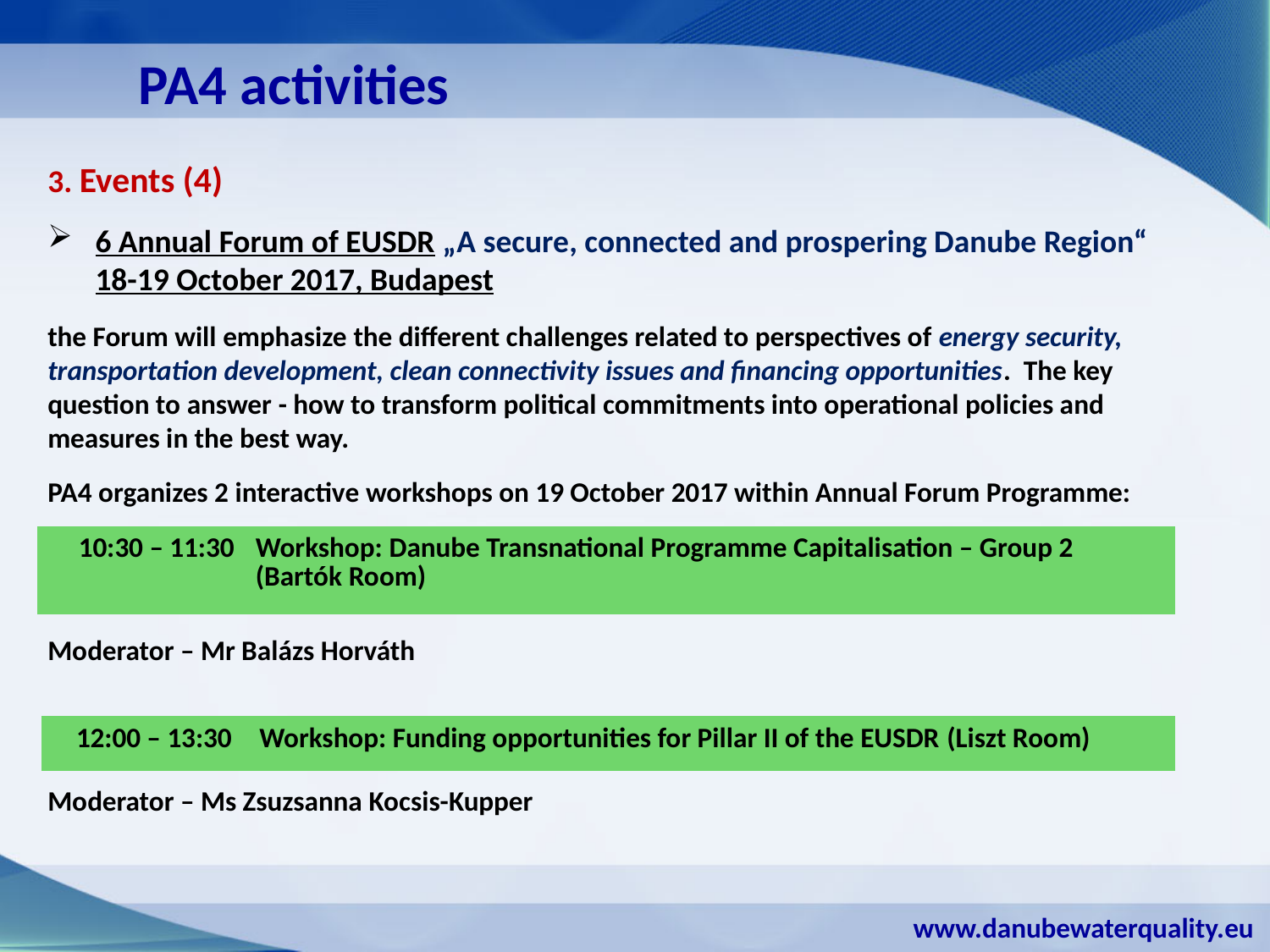

PA4 activities

3. Events (4)
6 Annual Forum of EUSDR „A secure, connected and prospering Danube Region“      18-19 October 2017, Budapest
the Forum will emphasize the different challenges related to perspectives of energy security, transportation development, clean connectivity issues and financing opportunities.  The key question to answer - how to transform political commitments into operational policies and measures in the best way.
PA4 organizes 2 interactive workshops on 19 October 2017 within Annual Forum Programme:

Moderator – Mr Balázs Horváth

Moderator – Ms Zsuzsanna Kocsis-Kupper

| 10:30 – 11:30 | Workshop: Danube Transnational Programme Capitalisation – Group 2 (Bartók Room) |
| --- | --- |
| 12:00 – 13:30 | Workshop: Funding opportunities for Pillar II of the EUSDR (Liszt Room) |
| --- | --- |

www.danubewaterquality.eu